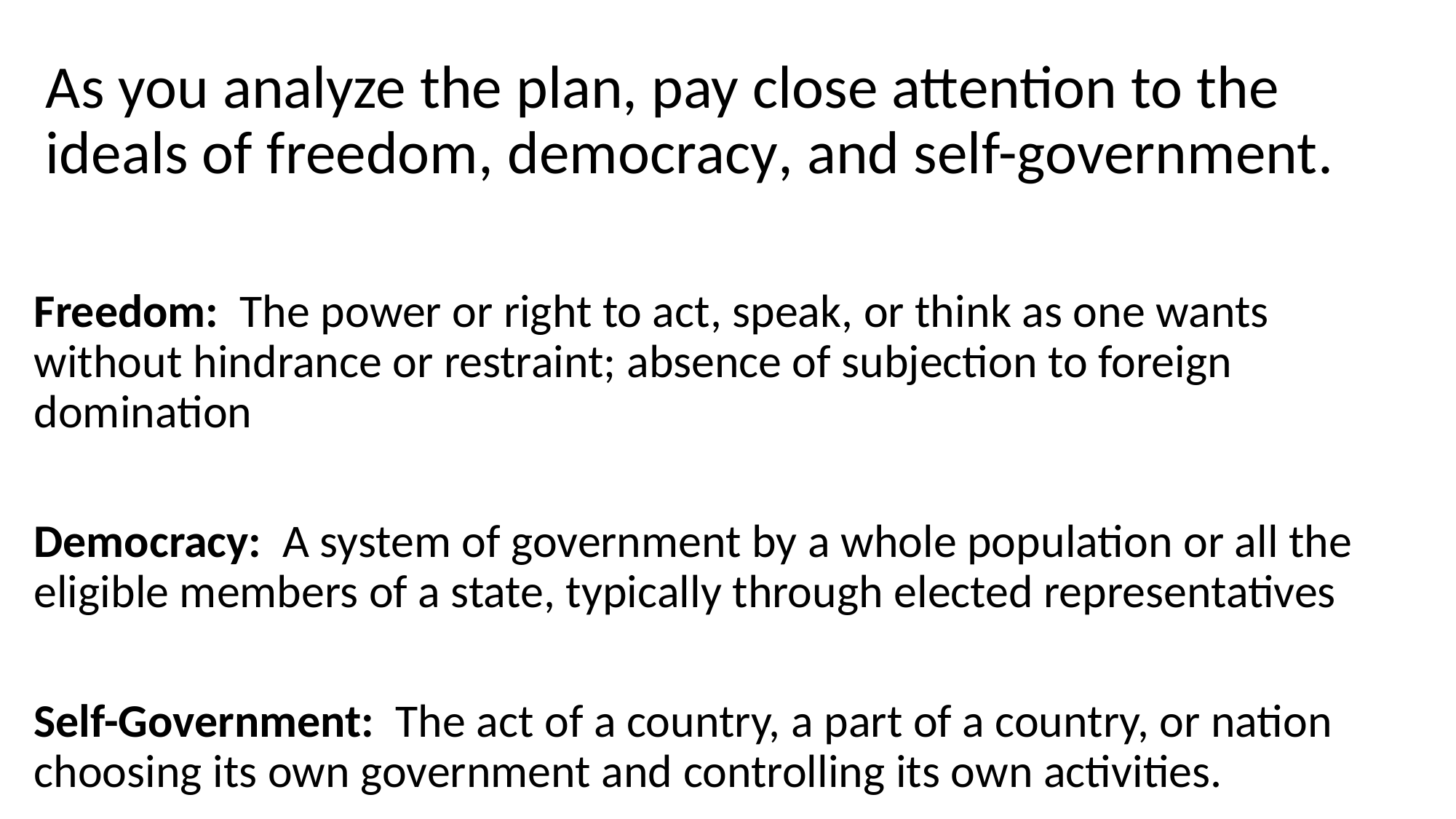

# As you analyze the plan, pay close attention to the ideals of freedom, democracy, and self-government.

Freedom:  The power or right to act, speak, or think as one wants without hindrance or restraint; absence of subjection to foreign domination

Democracy:  A system of government by a whole population or all the eligible members of a state, typically through elected representatives

Self-Government:  The act of a country, a part of a country, or nation choosing its own government and controlling its own activities.